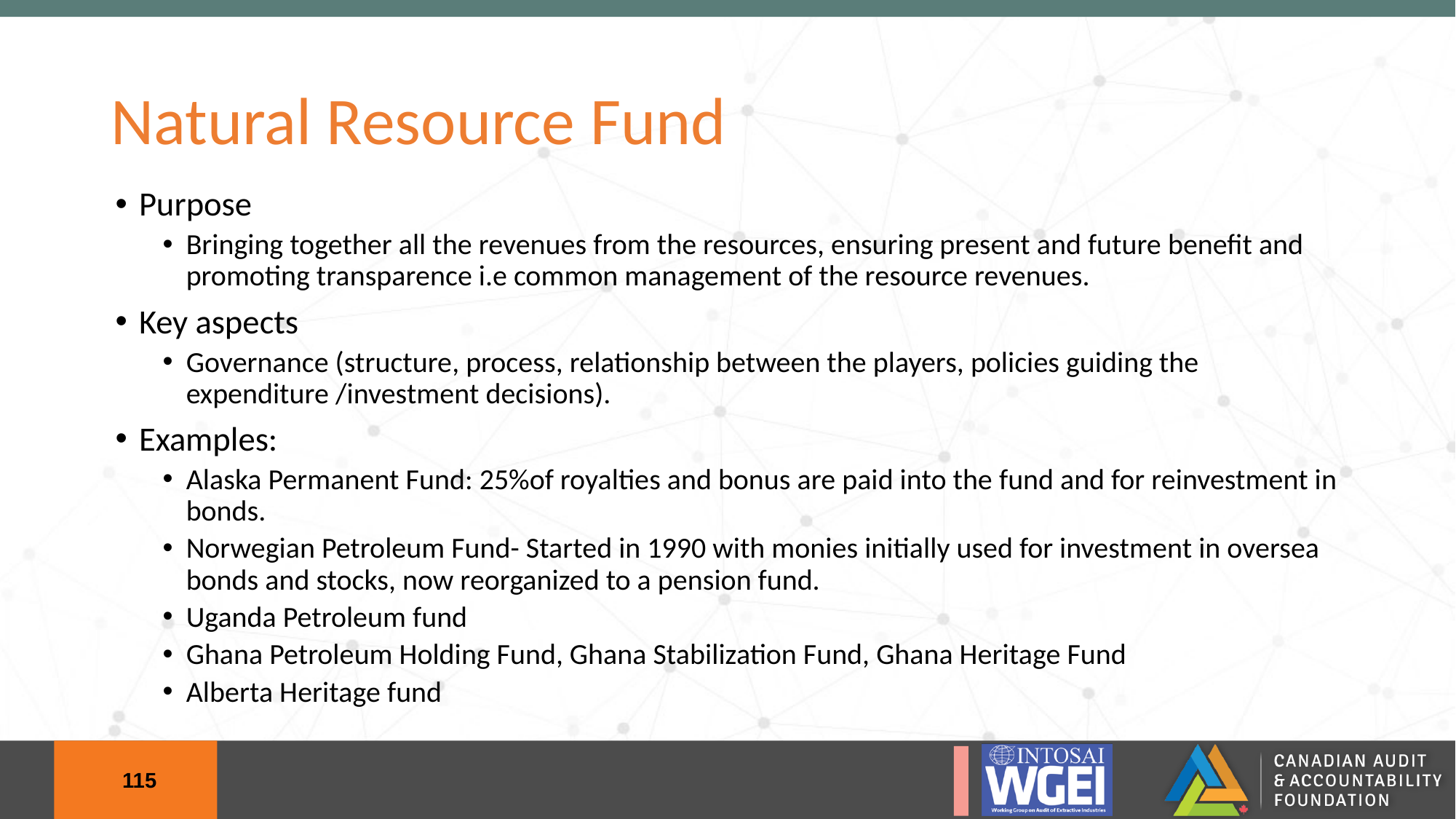

# Natural Resource Fund
Purpose
Bringing together all the revenues from the resources, ensuring present and future benefit and promoting transparence i.e common management of the resource revenues.
Key aspects
Governance (structure, process, relationship between the players, policies guiding the expenditure /investment decisions).
Examples:
Alaska Permanent Fund: 25%of royalties and bonus are paid into the fund and for reinvestment in bonds.
Norwegian Petroleum Fund- Started in 1990 with monies initially used for investment in oversea bonds and stocks, now reorganized to a pension fund.
Uganda Petroleum fund
Ghana Petroleum Holding Fund, Ghana Stabilization Fund, Ghana Heritage Fund
Alberta Heritage fund